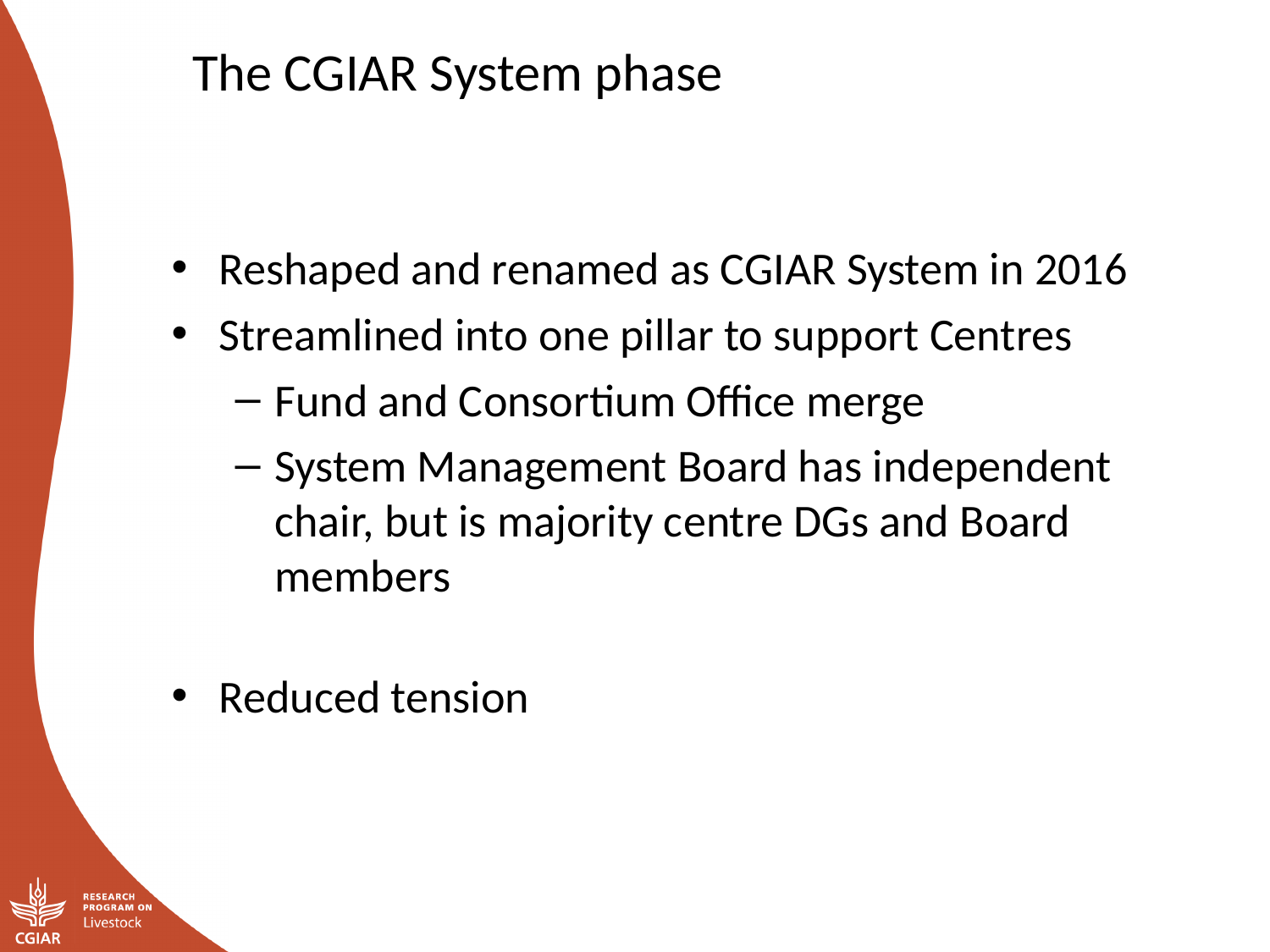

The CGIAR System phase
Reshaped and renamed as CGIAR System in 2016
Streamlined into one pillar to support Centres
Fund and Consortium Office merge
System Management Board has independent chair, but is majority centre DGs and Board members
Reduced tension